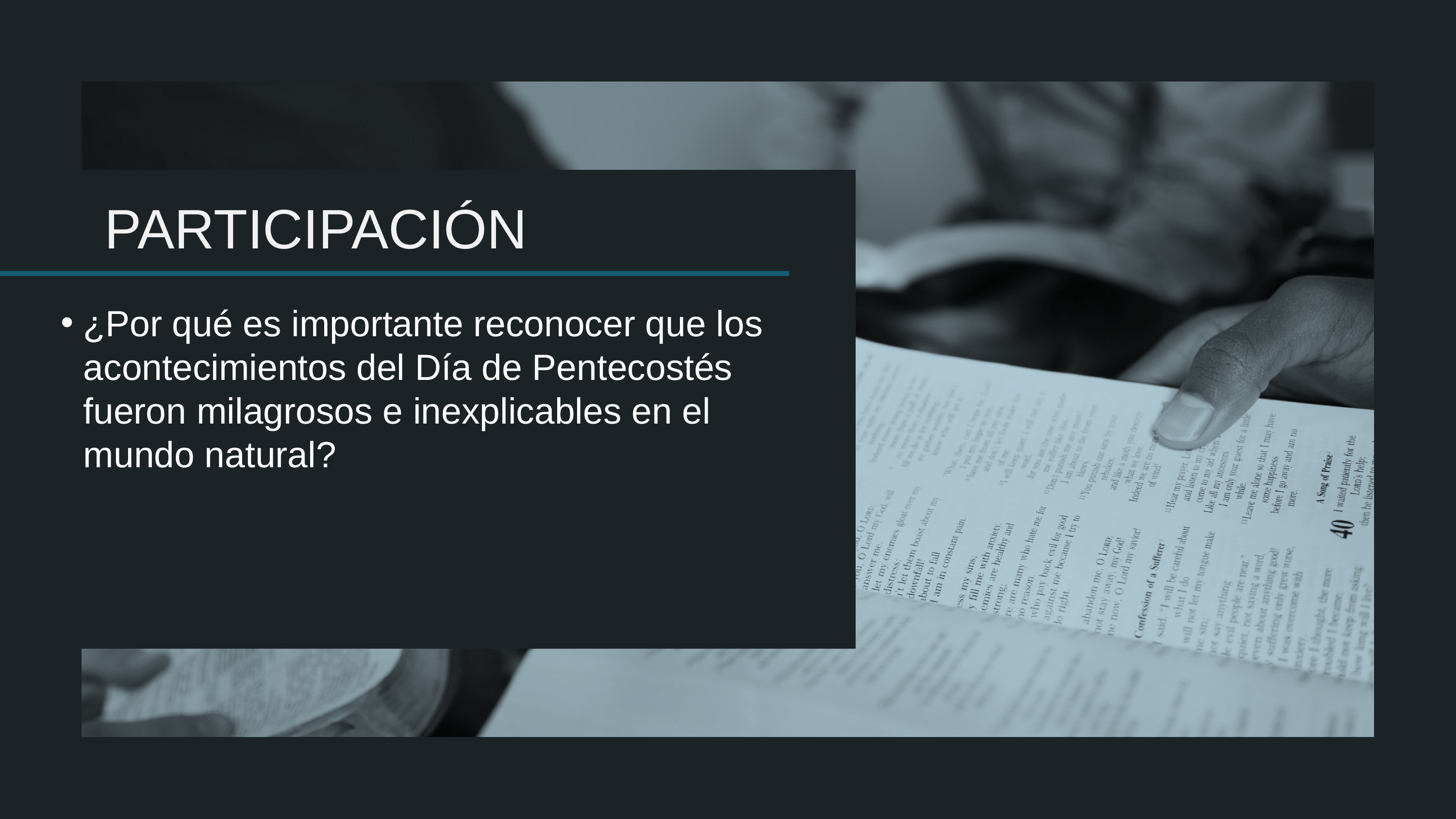

¿Por qué es importante reconocer que los acontecimientos del Día de Pentecostés fueron milagrosos e inexplicables en el mundo natural?